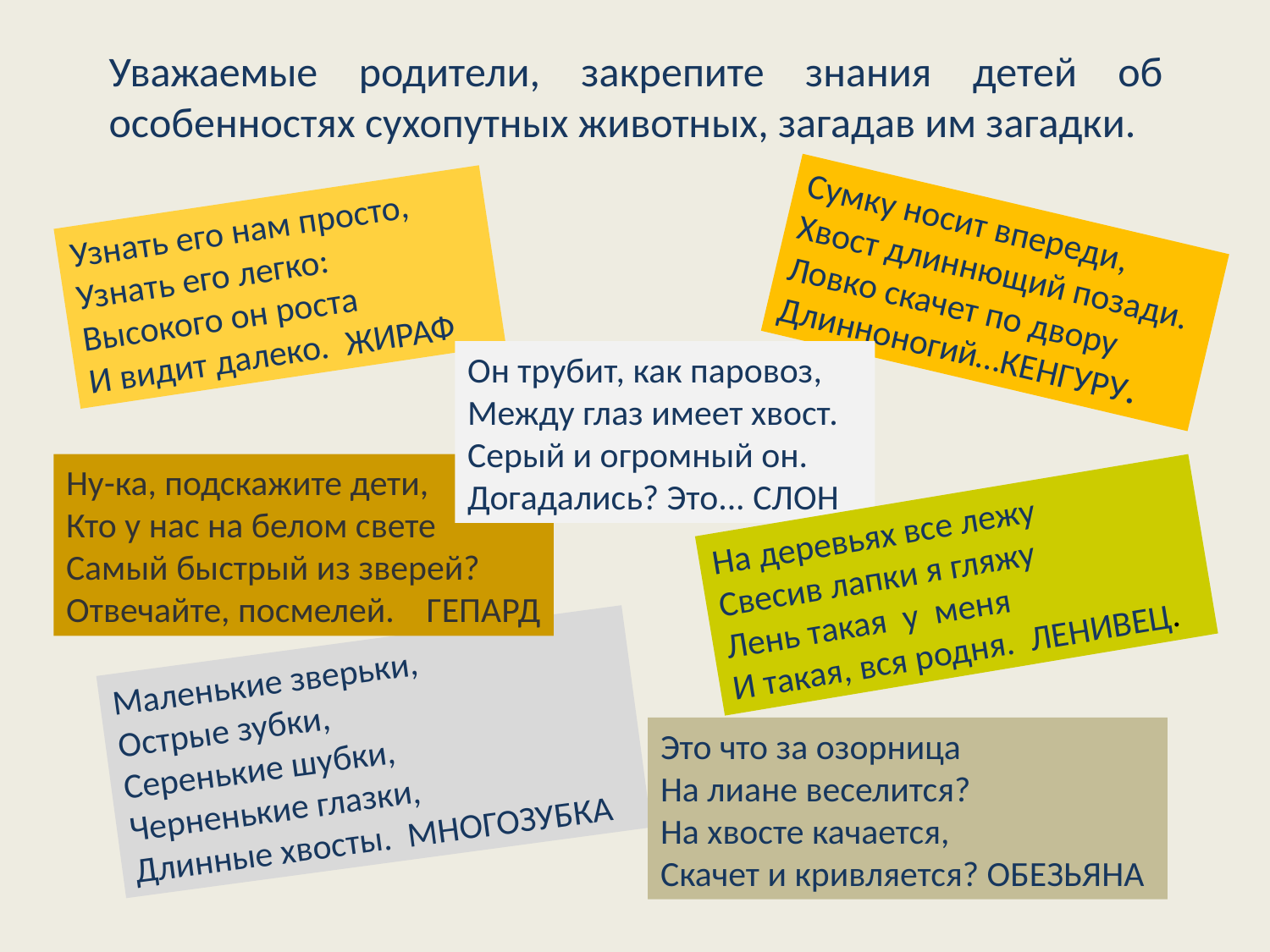

Уважаемые родители, закрепите знания детей об особенностях сухопутных животных, загадав им загадки.
Узнать его нам просто, Узнать его легко:
Высокого он роста
И видит далеко.  ЖИРАФ
Сумку носит впереди,
Хвост длиннющий позади.
Ловко скачет по двору
Длинноногий…КЕНГУРУ.
Он трубит, как паровоз,
Между глаз имеет хвост.
Серый и огромный он.
Догадались? Это... СЛОН
Ну-ка, подскажите дети,
Кто у нас на белом свете
Самый быстрый из зверей?
Отвечайте, посмелей.    ГЕПАРД
На деревьях все лежу
Свесив лапки я гляжу
Лень такая  у  меня
И такая, вся родня.  ЛЕНИВЕЦ.
Маленькие зверьки,
Острые зубки,
Серенькие шубки,
Черненькие глазки,
Длинные хвосты.  МНОГОЗУБКА
Это что за озорница
На лиане веселится?
На хвосте качается,
Скачет и кривляется? ОБЕЗЬЯНА